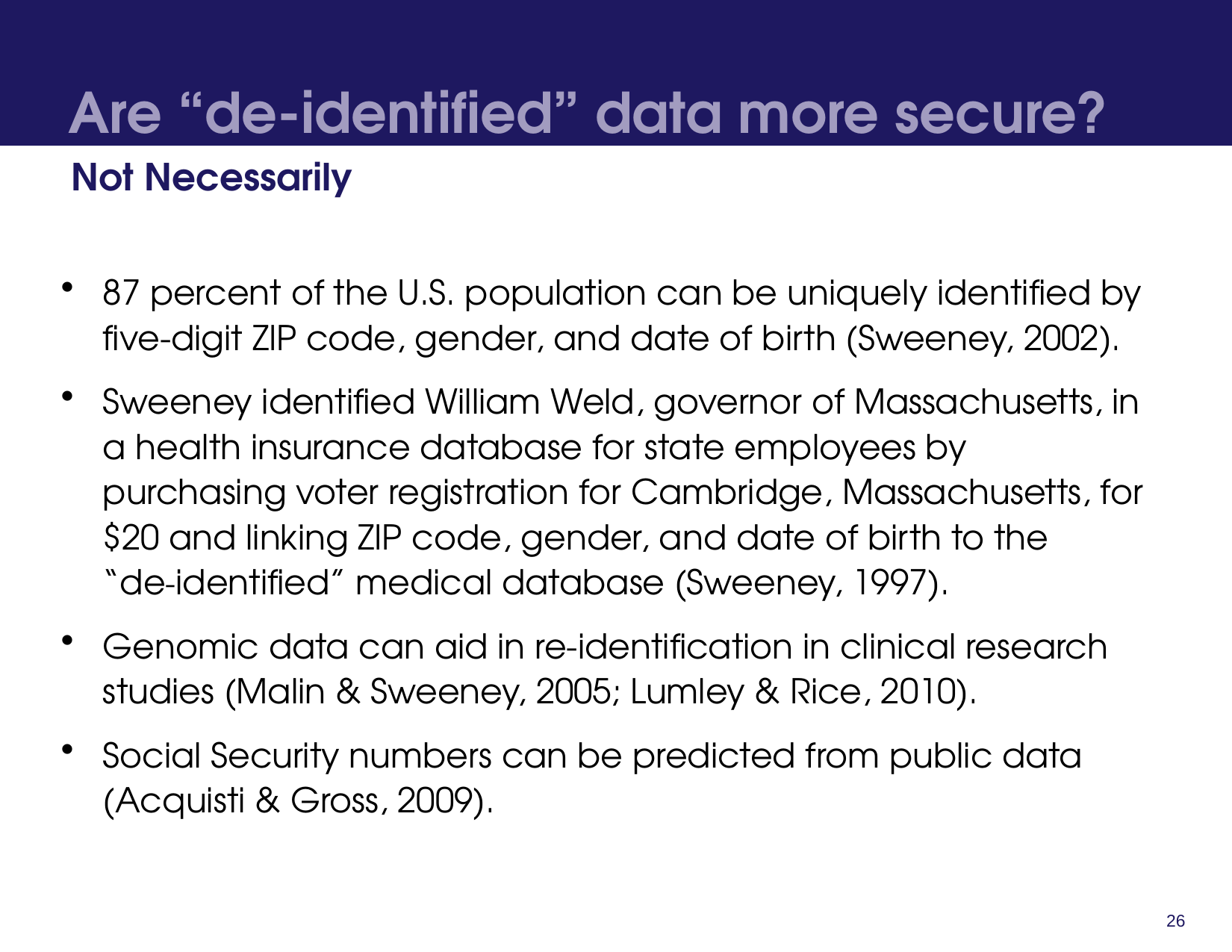

# Are “de-identified” data more secure?
 Not Necessarily
87 percent of the U.S. population can be uniquely identified by five-digit ZIP code, gender, and date of birth (Sweeney, 2002).
Sweeney identified William Weld, governor of Massachusetts, in a health insurance database for state employees by purchasing voter registration for Cambridge, Massachusetts, for $20 and linking ZIP code, gender, and date of birth to the “de‑identified” medical database (Sweeney, 1997).
Genomic data can aid in re-identification in clinical research studies (Malin & Sweeney, 2005; Lumley & Rice, 2010).
Social Security numbers can be predicted from public data (Acquisti & Gross, 2009).
26